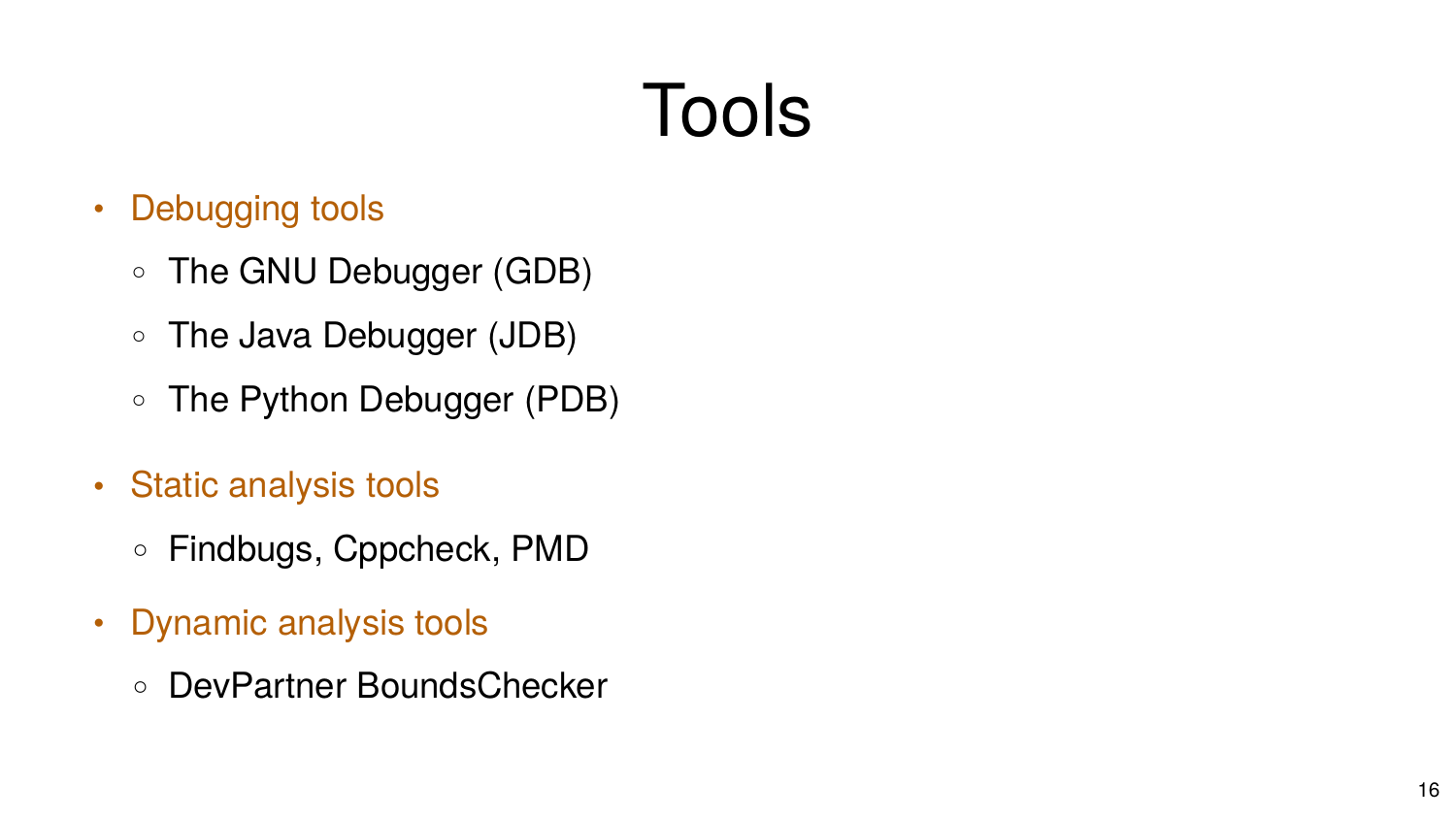

# Tools
Debugging tools
The GNU Debugger (GDB)
The Java Debugger (JDB)
The Python Debugger (PDB)
Static analysis tools
Findbugs, Cppcheck, PMD
Dynamic analysis tools
DevPartner BoundsChecker
16